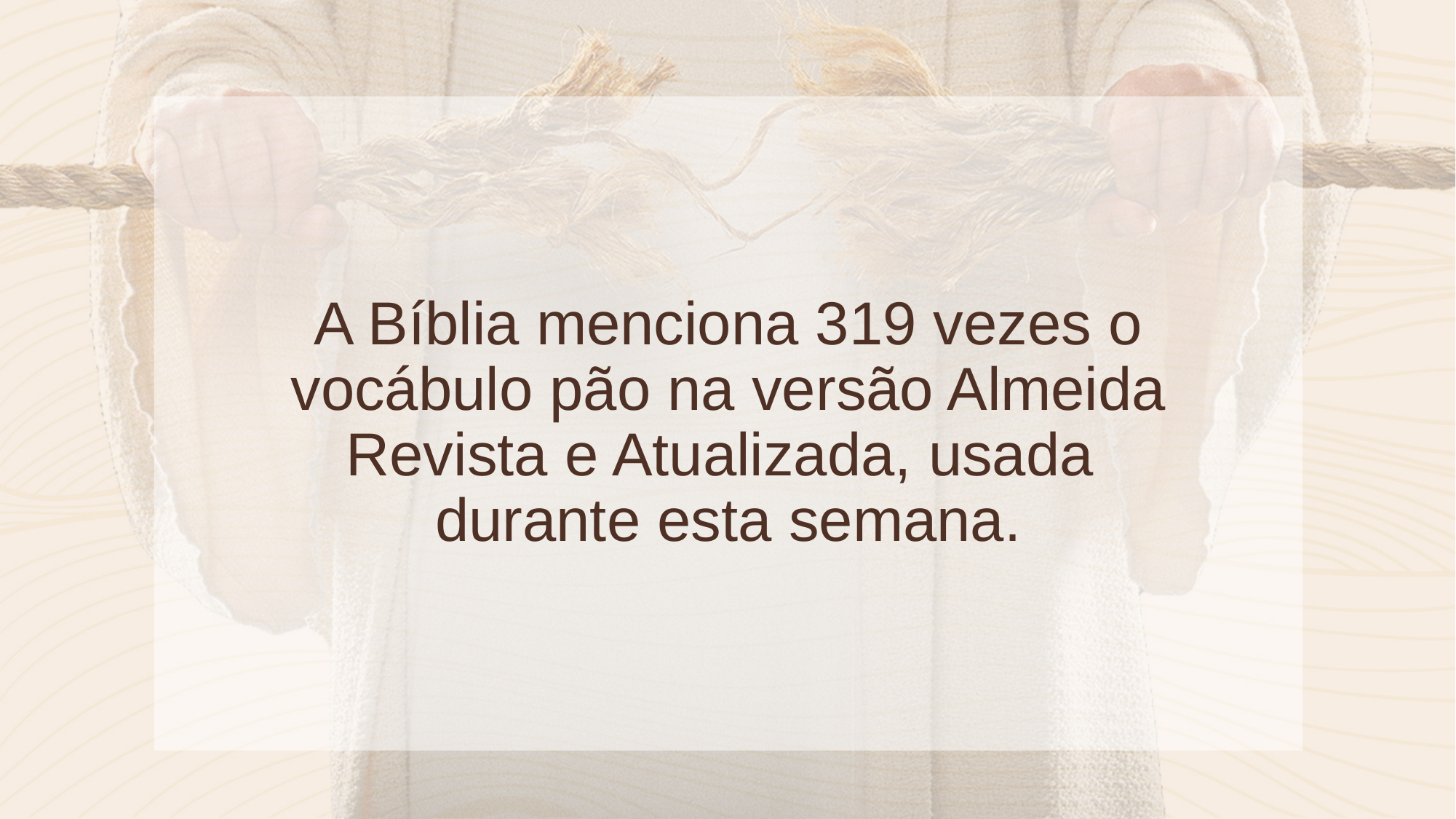

A Bíblia menciona 319 vezes o vocábulo pão na versão Almeida Revista e Atualizada, usada
durante esta semana.